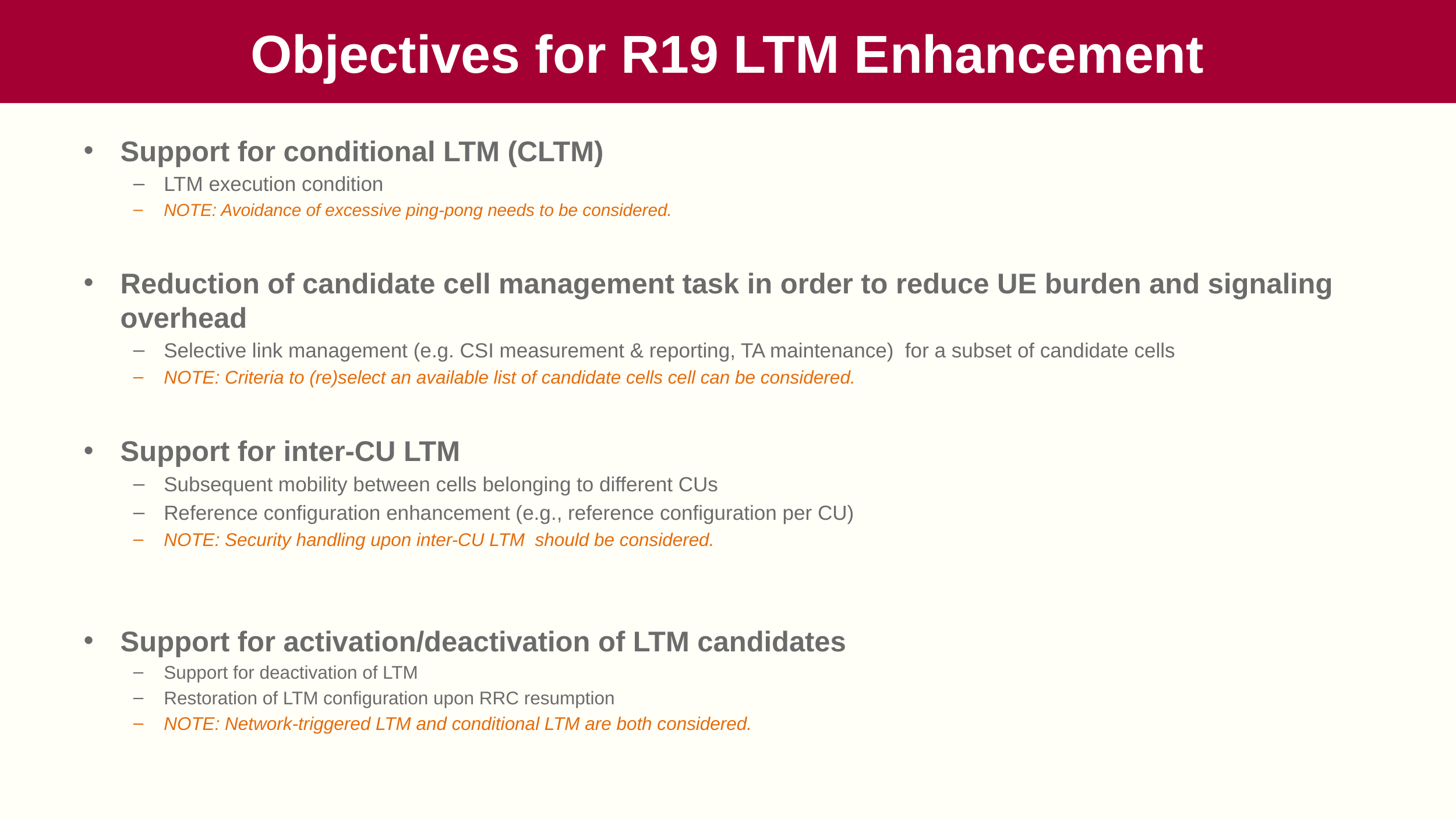

# Objectives for R19 LTM Enhancement
Support for conditional LTM (CLTM)
LTM execution condition
NOTE: Avoidance of excessive ping-pong needs to be considered.

Reduction of candidate cell management task in order to reduce UE burden and signaling overhead
Selective link management (e.g. CSI measurement & reporting, TA maintenance)  for a subset of candidate cells
NOTE: Criteria to (re)select an available list of candidate cells cell can be considered.

Support for inter-CU LTM
Subsequent mobility between cells belonging to different CUs
Reference configuration enhancement (e.g., reference configuration per CU)
NOTE: Security handling upon inter-CU LTM  should be considered.

Support for activation/deactivation of LTM candidates
Support for deactivation of LTM
Restoration of LTM configuration upon RRC resumption
NOTE: Network-triggered LTM and conditional LTM are both considered.